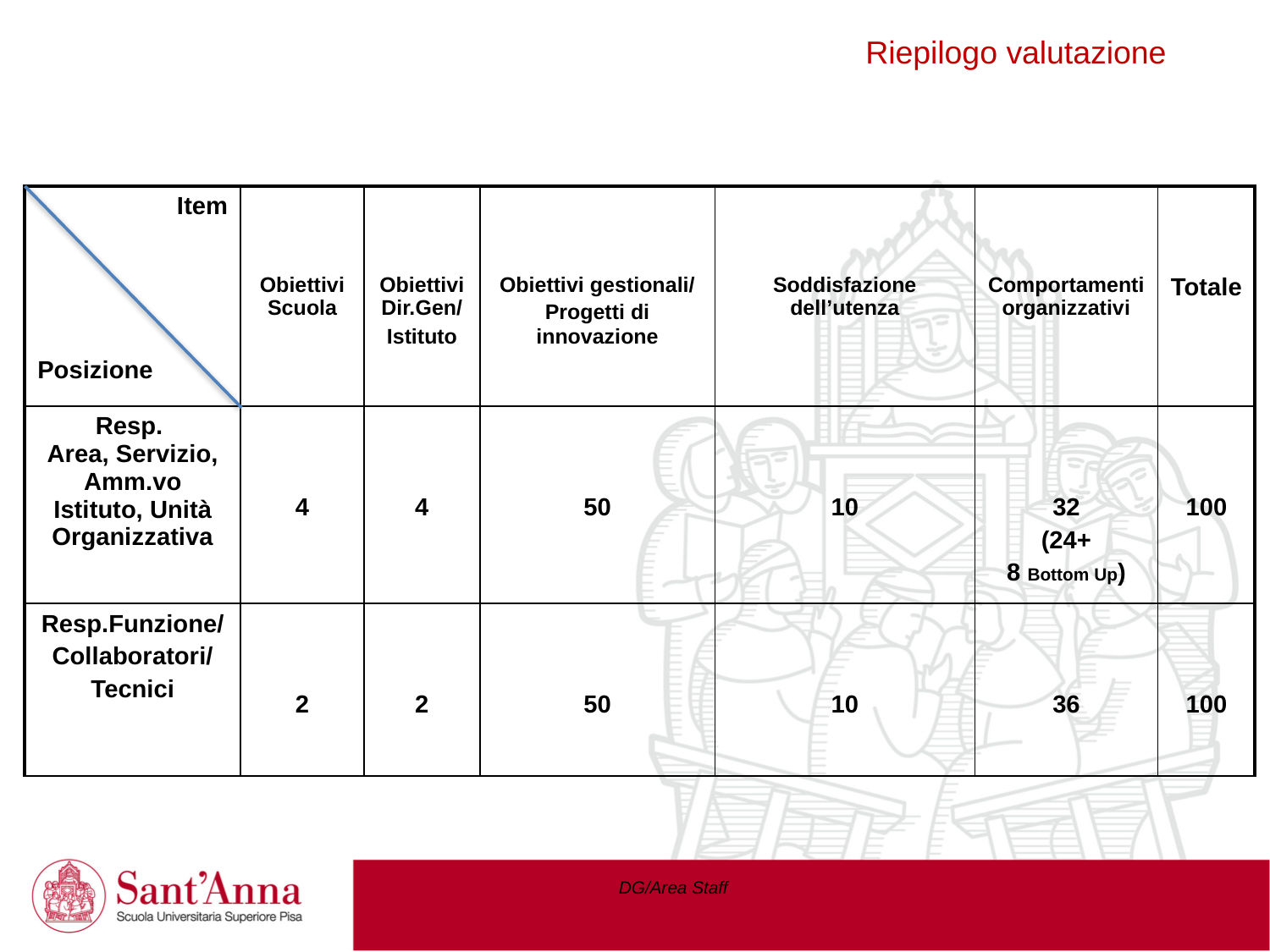

Riepilogo valutazione

| Item Posizione | Obiettivi Scuola | Obiettivi Dir.Gen/ Istituto | Obiettivi gestionali/ Progetti di innovazione | Soddisfazione dell’utenza | Comportamenti organizzativi | Totale |
| --- | --- | --- | --- | --- | --- | --- |
| Resp. Area, Servizio, Amm.vo Istituto, Unità Organizzativa | 4 | 4 | 50 | 10 | 32 (24+ 8 Bottom Up) | 100 |
| Resp.Funzione/ Collaboratori/ Tecnici | 2 | 2 | 50 | 10 | 36 | 100 |
DG/Area Staff